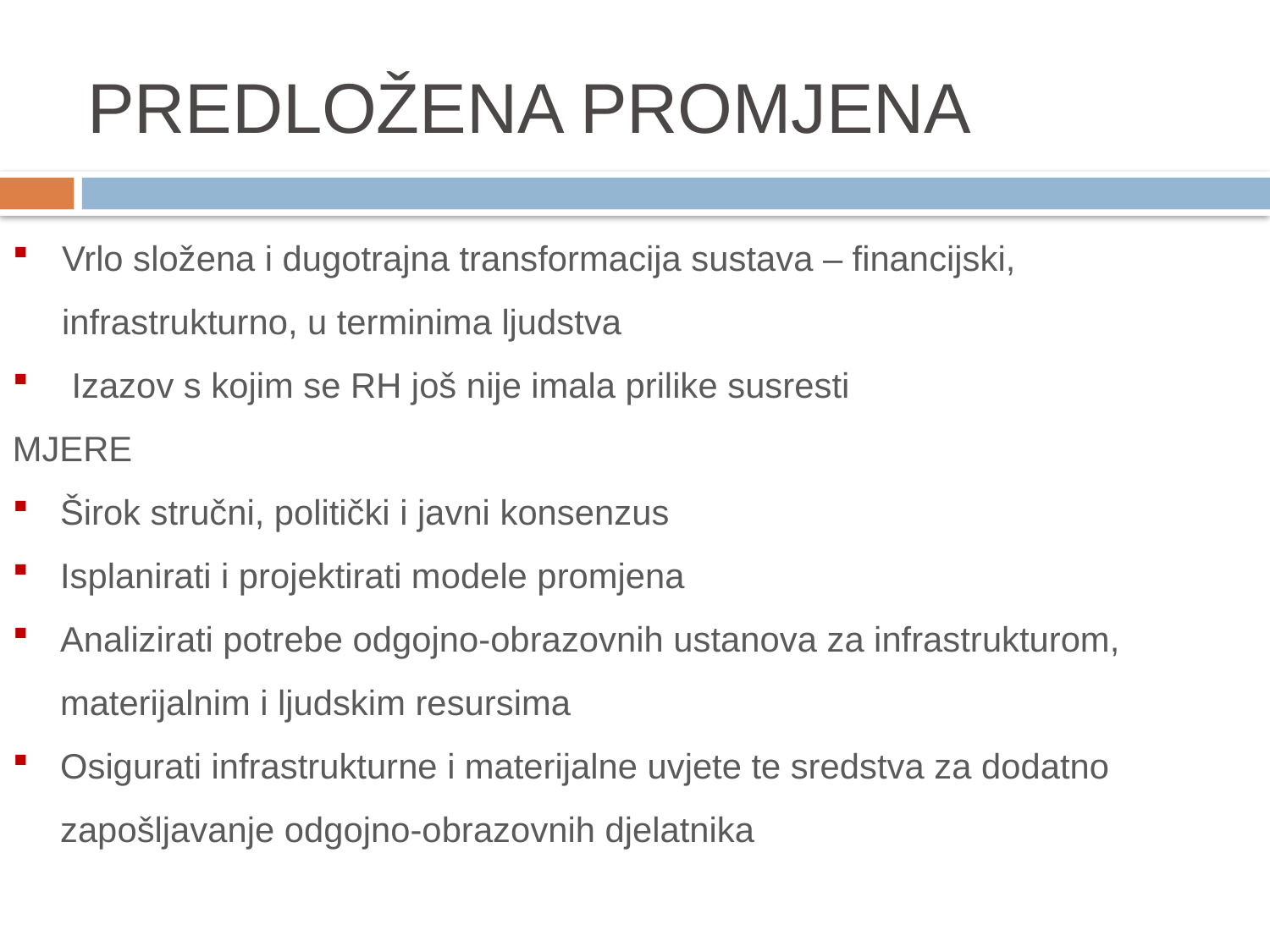

PREDLOŽENA PROMJENA

Vrlo složena i dugotrajna transformacija sustava – financijski,   infrastrukturno, u terminima ljudstva
 Izazov s kojim se RH još nije imala prilike susresti
MJERE
Širok stručni, politički i javni konsenzus
Isplanirati i projektirati modele promjena
Analizirati potrebe odgojno-obrazovnih ustanova za infrastrukturom, materijalnim i ljudskim resursima
Osigurati infrastrukturne i materijalne uvjete te sredstva za dodatno zapošljavanje odgojno-obrazovnih djelatnika